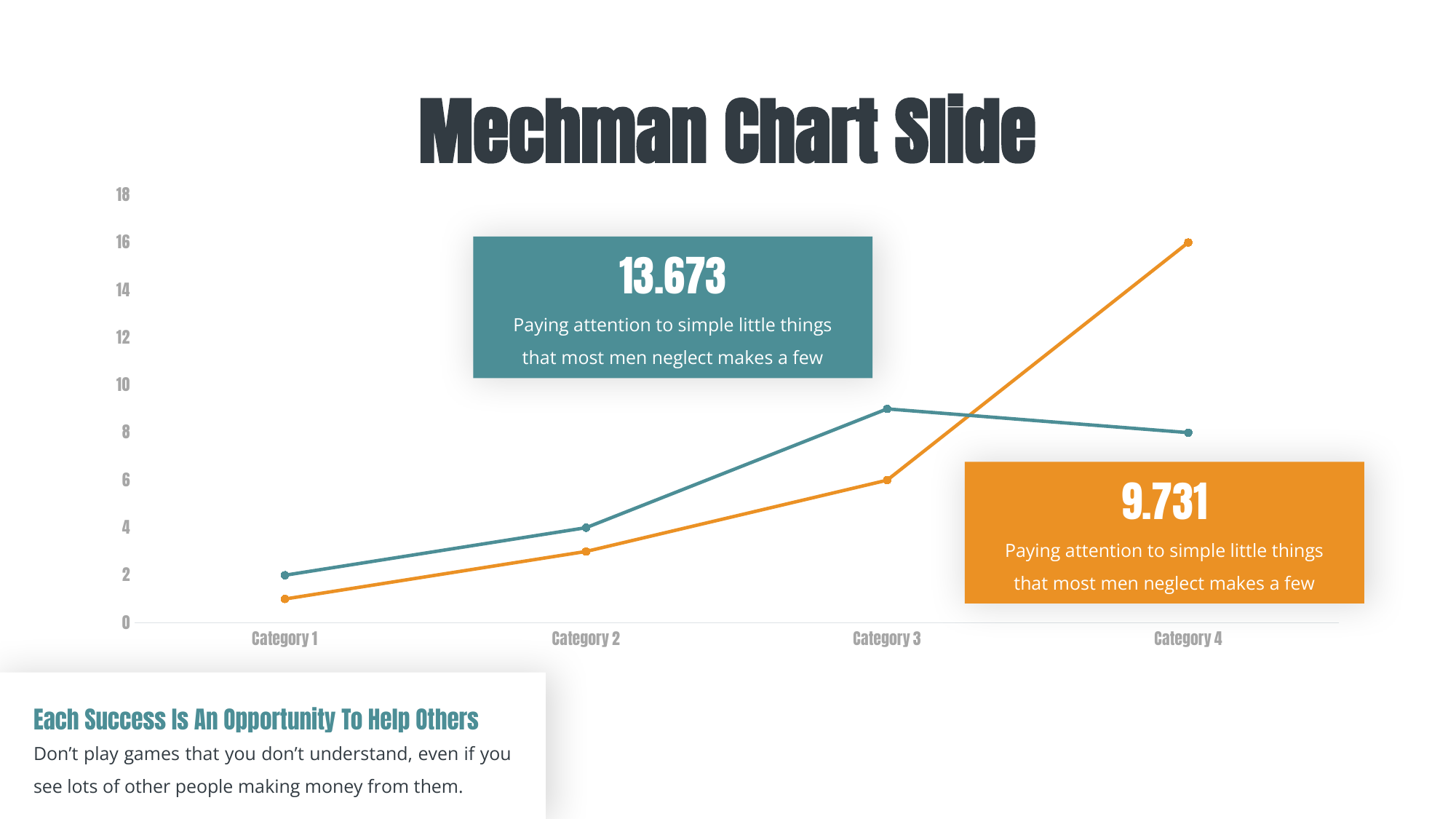

Mechman Chart Slide

### Chart

| Category | Series 1 | Series 2 |
|---|---|---|
| Category 1 | 1.0 | 2.0 |
| Category 2 | 3.0 | 4.0 |
| Category 3 | 6.0 | 9.0 |
| Category 4 | 16.0 | 8.0 |
13.673
Paying attention to simple little things that most men neglect makes a few

9.731
Paying attention to simple little things that most men neglect makes a few

Each Success Is An Opportunity To Help Others
Don’t play games that you don’t understand, even if you see lots of other people making money from them.